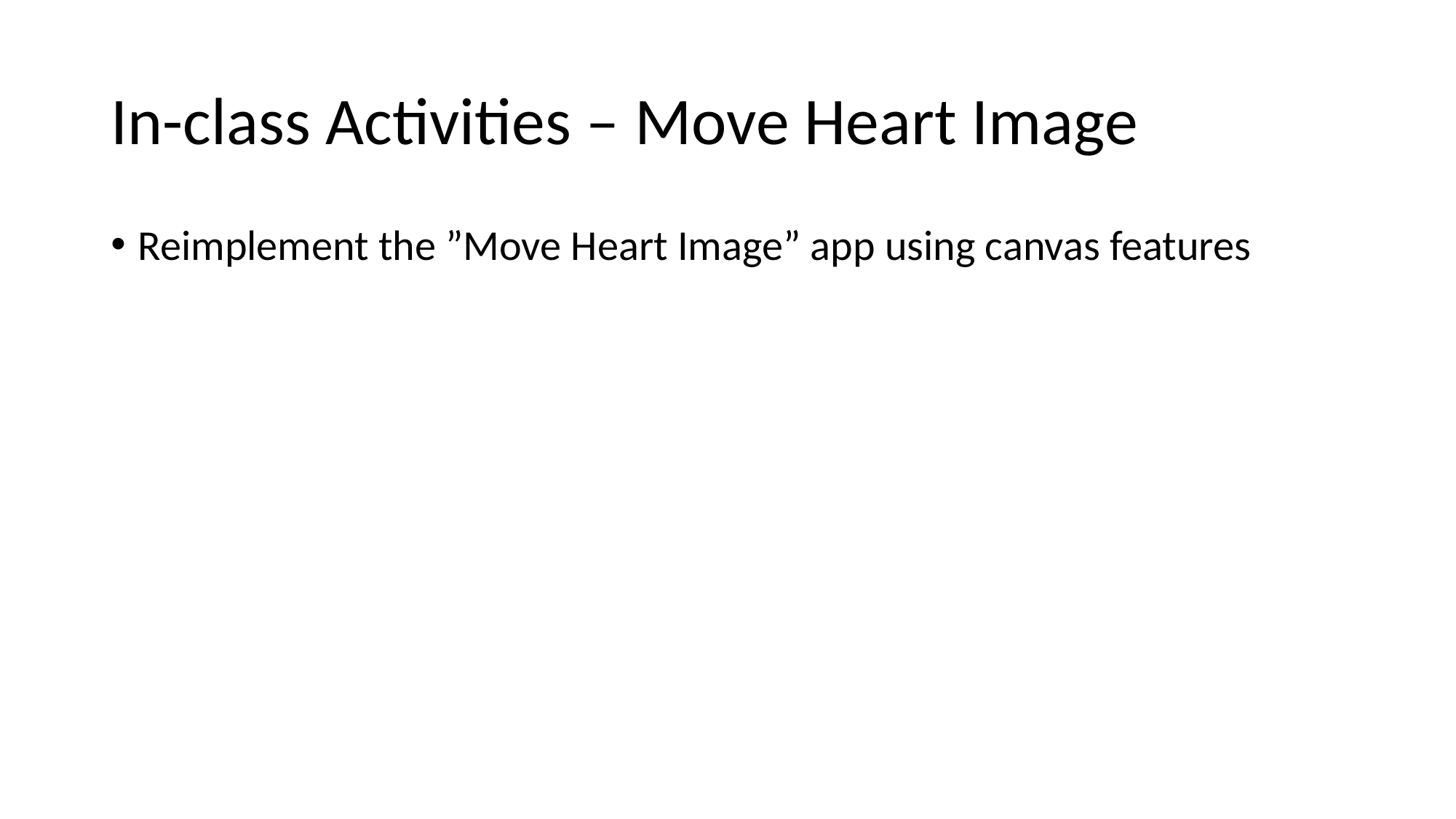

# In-class Activities – Move Heart Image
Reimplement the ”Move Heart Image” app using canvas features